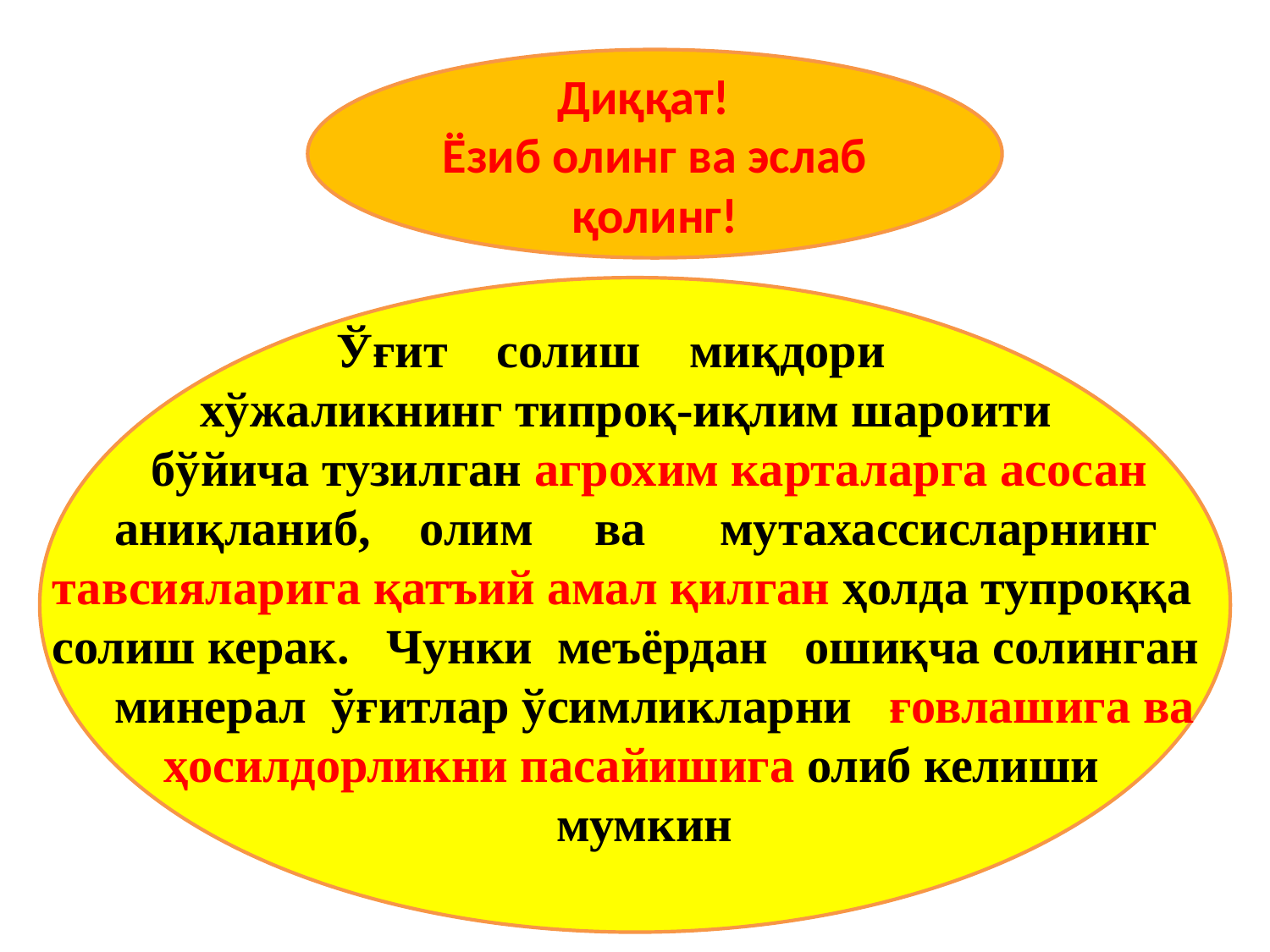

Диққат!
Ёзиб олинг ва эслаб қолинг!

                     Ўғит    солиш    миқдори
       хўжаликнинг типроқ-иқлим шароити
   бўйича тузилган агрохим карталарга асосан
аниқланиб,    олим     ва      мутахассисларнинг    тавсияларига қатъий амал қилган ҳолда тупроққа солиш керак.   Чунки  меъёрдан   ошиқча солинган
минерал  ўғитлар ўсимликларни   ғовлашига ва
    ҳосилдорликни пасайишига олиб келиши
                                    мумкин